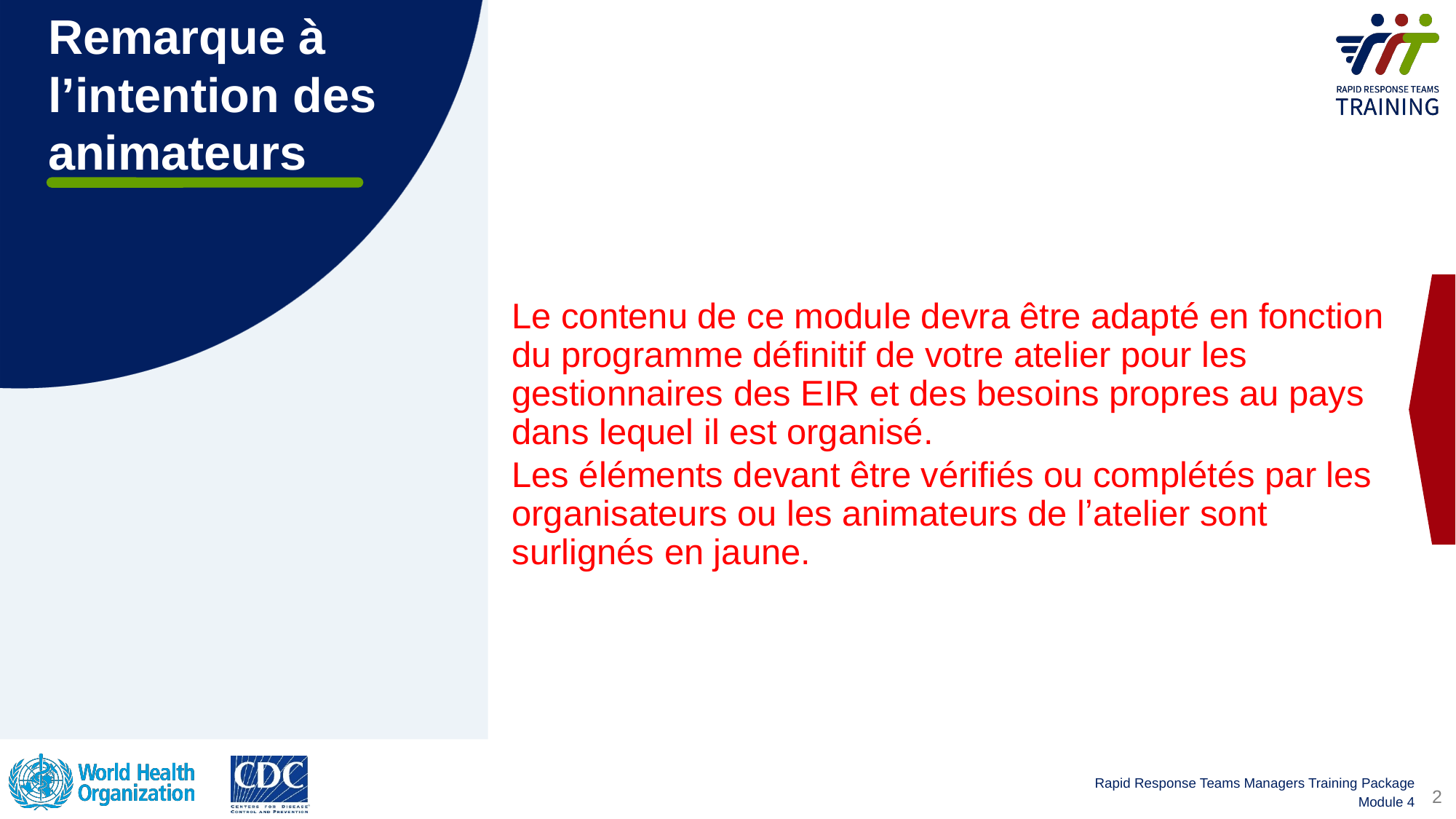

Remarque à l’intention des animateurs
Le contenu de ce module devra être adapté en fonction du programme définitif de votre atelier pour les gestionnaires des EIR et des besoins propres au pays dans lequel il est organisé.
Les éléments devant être vérifiés ou complétés par les organisateurs ou les animateurs de lʼatelier sont surlignés en jaune.
2